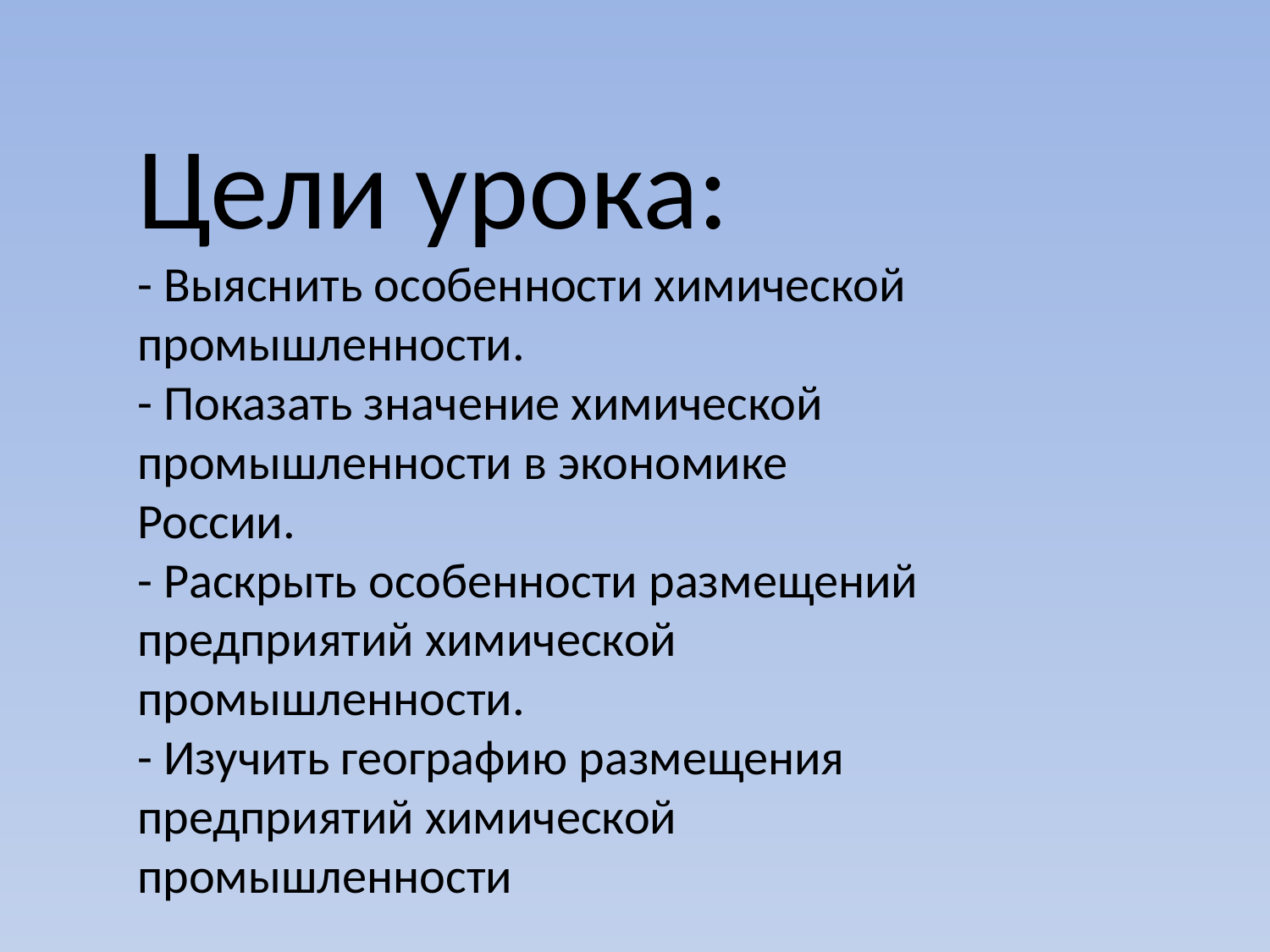

Цели урока:
- Выяснить особенности химической промышленности.
- Показать значение химической промышленности в экономике России.
- Раскрыть особенности размещений предприятий химической промышленности.
- Изучить географию размещения предприятий химической промышленности